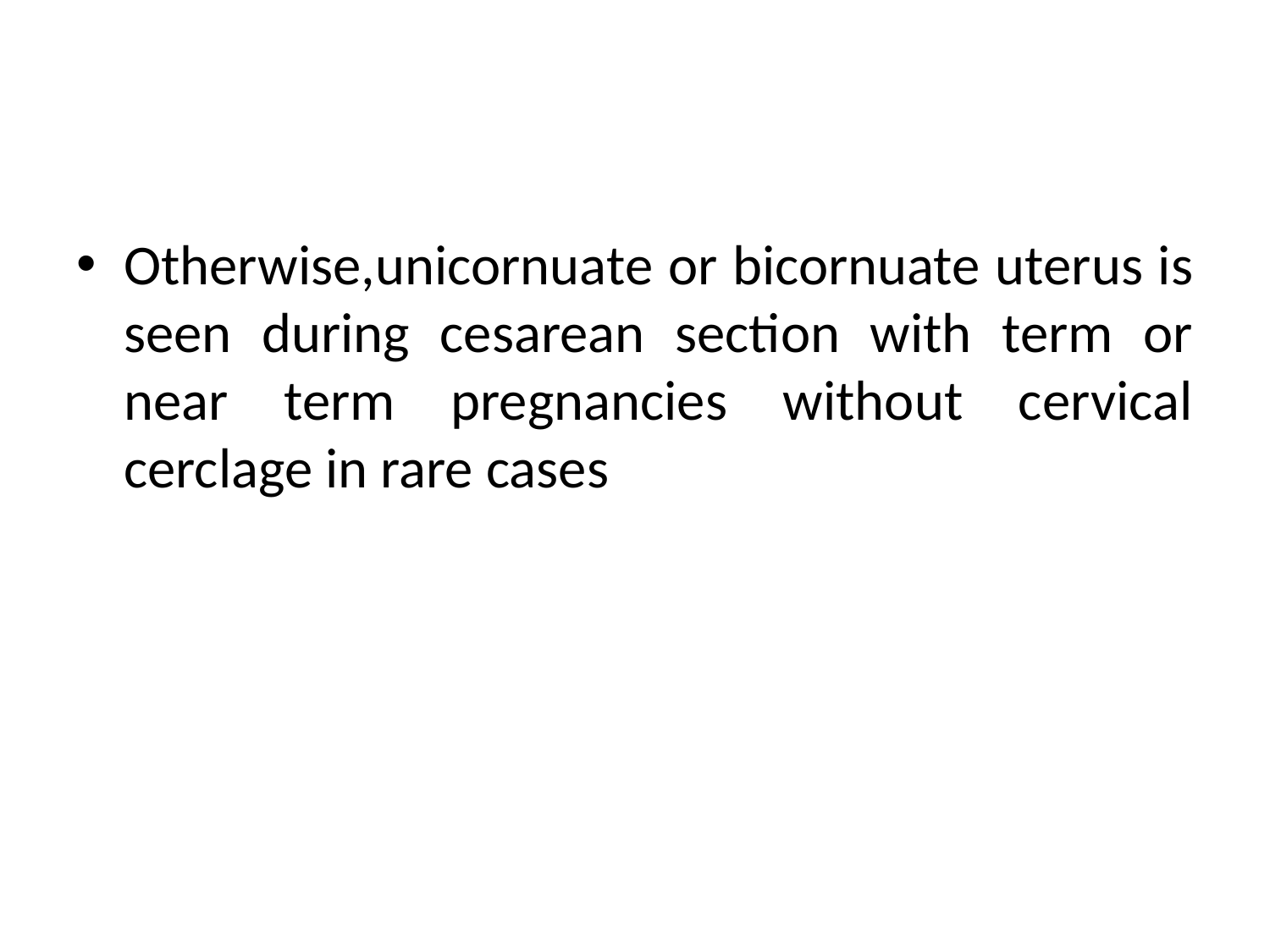

#
Otherwise,unicornuate or bicornuate uterus is seen during cesarean section with term or near term pregnancies without cervical cerclage in rare cases